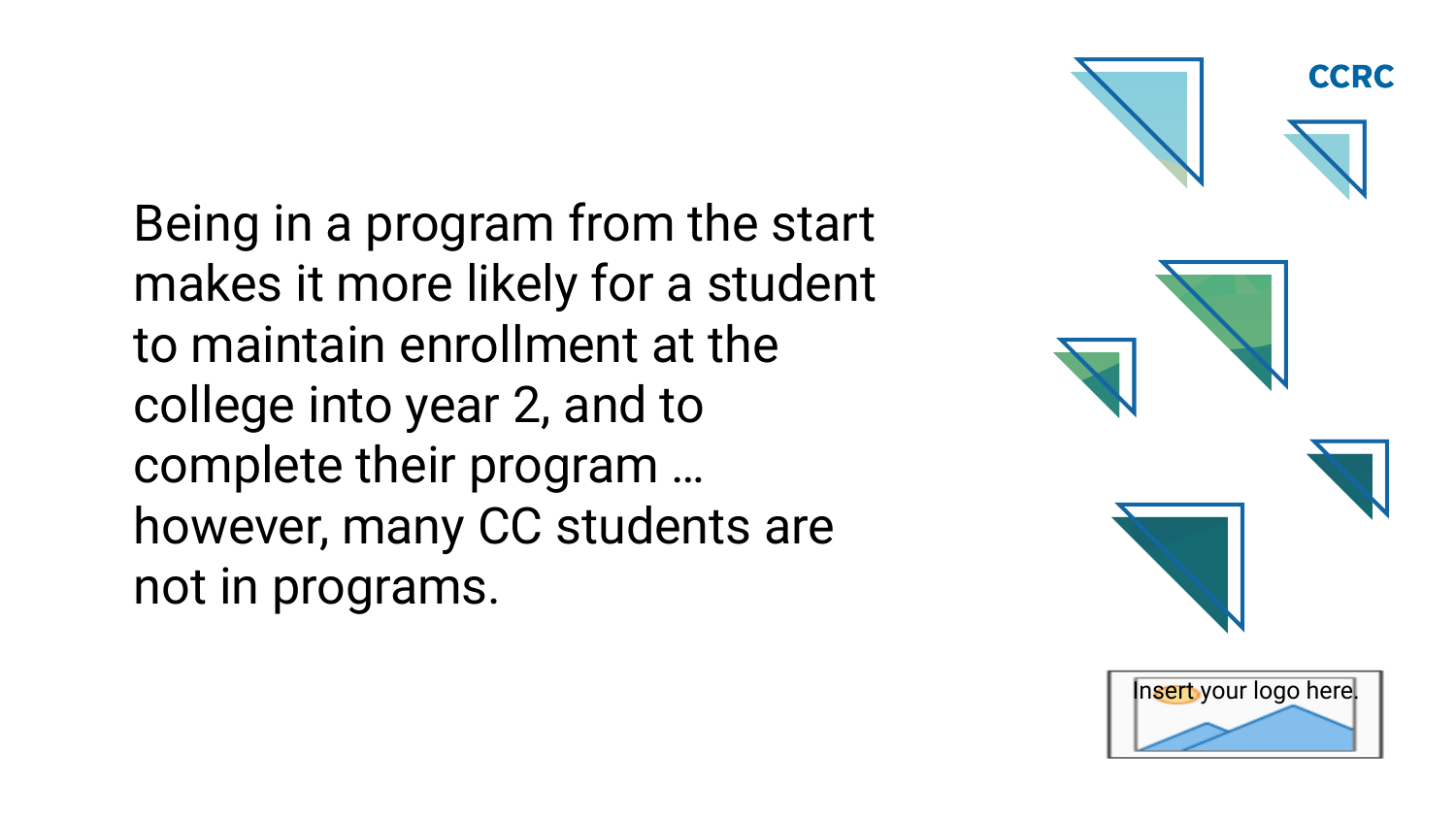

Being in a program from the start makes it more likely for a student to maintain enrollment at the college into year 2, and to complete their program … however, many CC students are not in programs.